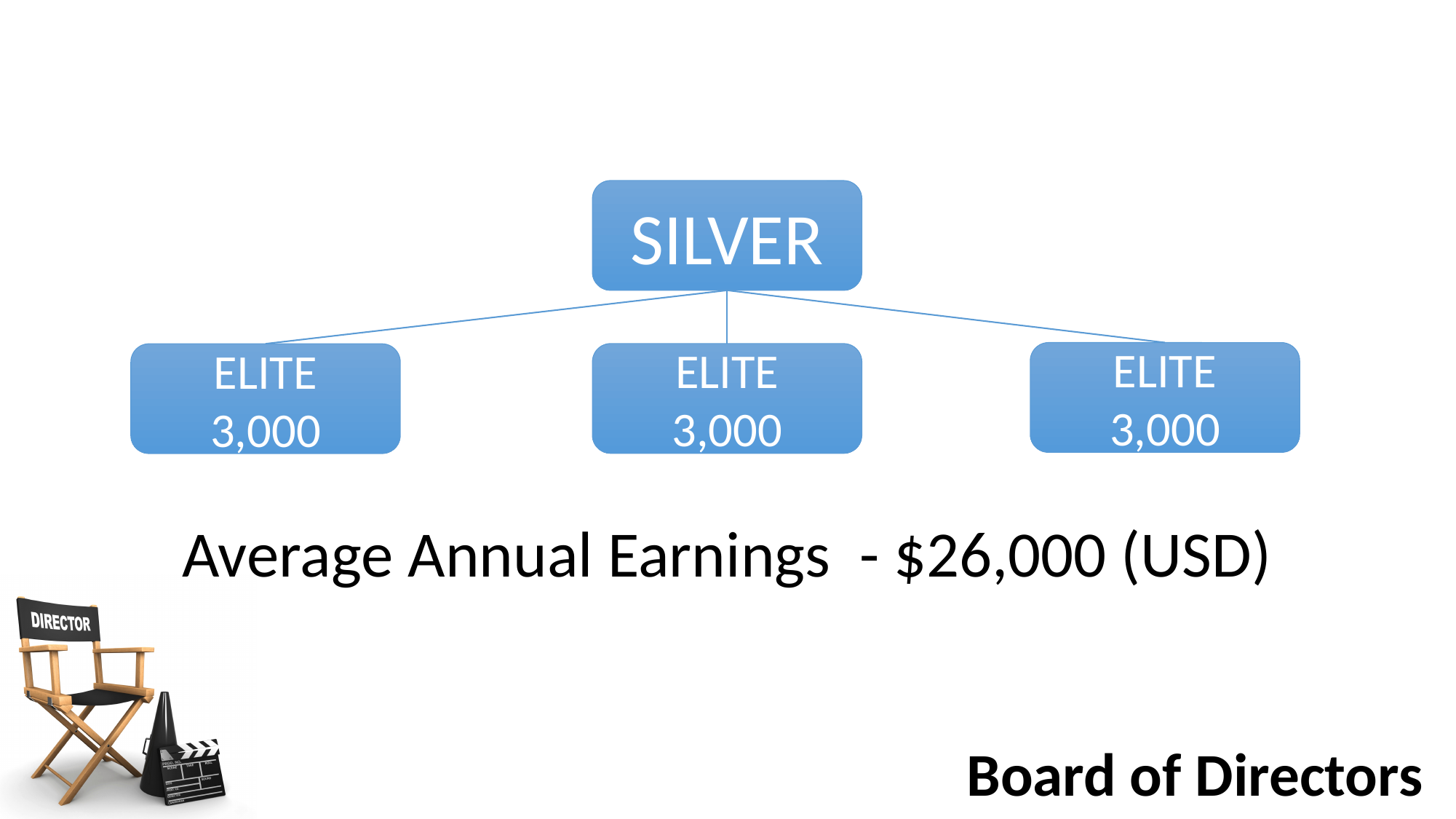

SILVER
ELITE
3,000
ELITE
3,000
ELITE
3,000
Average Annual Earnings  - $26,000 (USD)